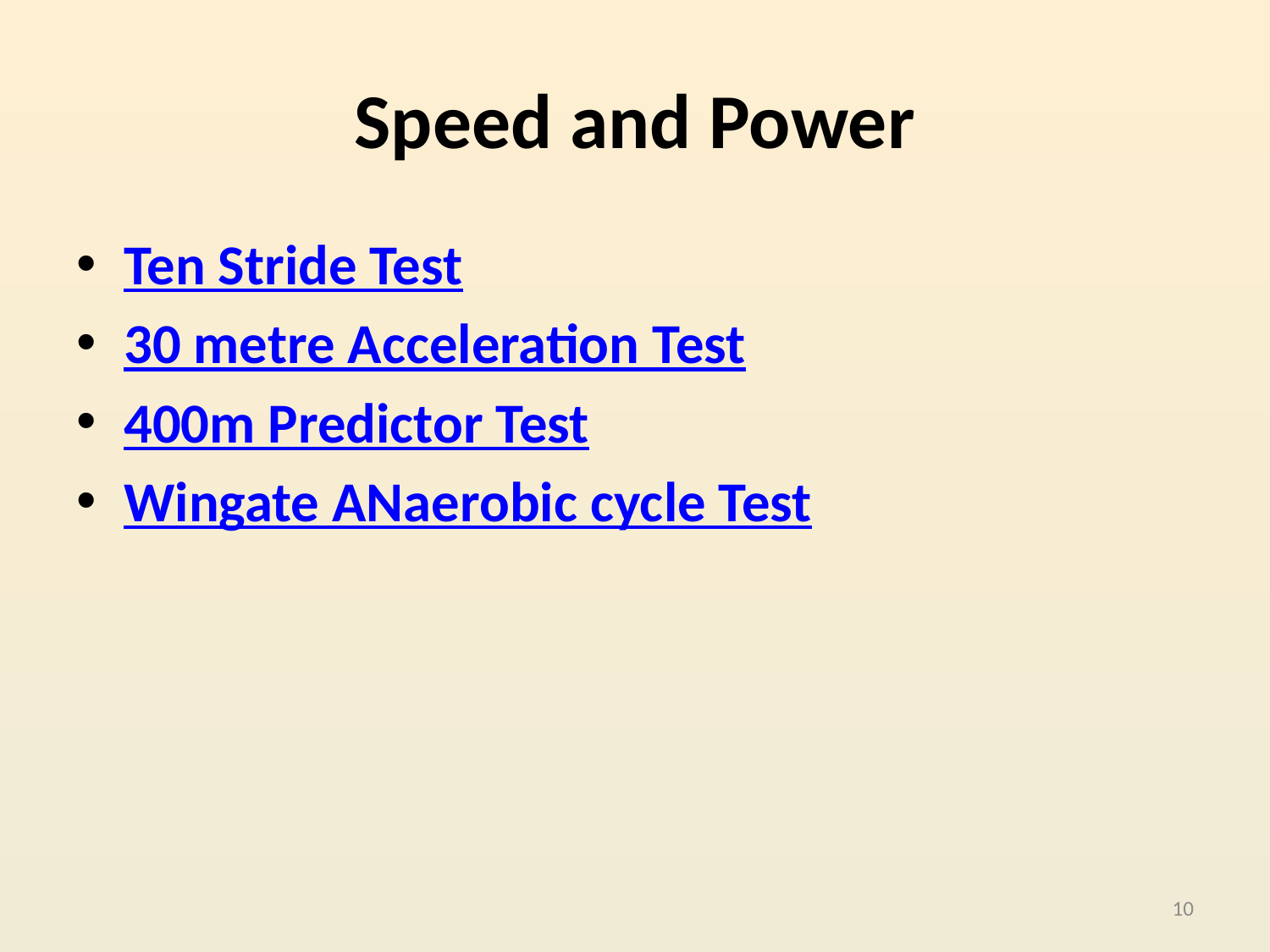

# Speed and Power
Ten Stride Test
30 metre Acceleration Test
400m Predictor Test
Wingate ANaerobic cycle Test

10